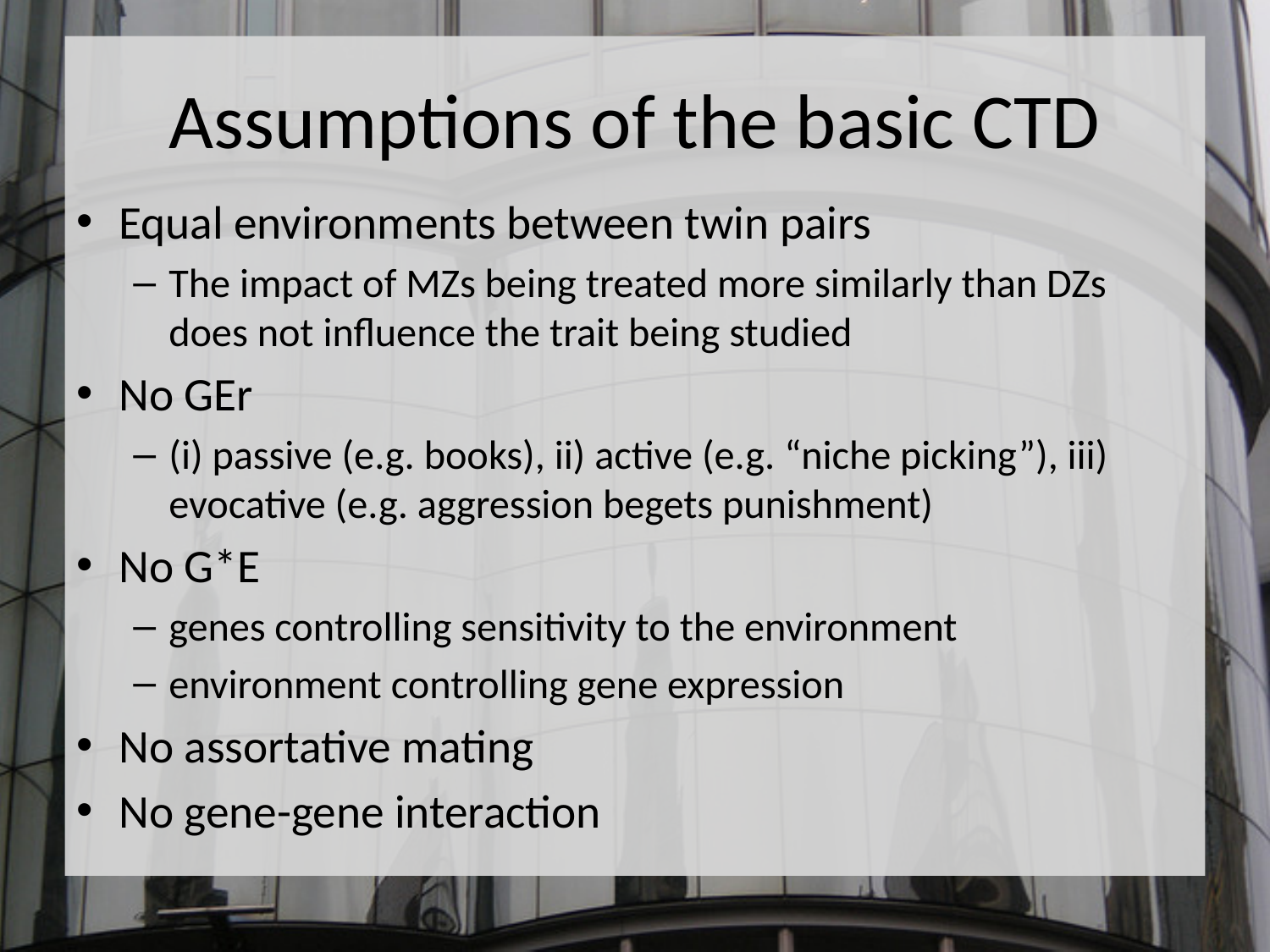

# Assumptions of the basic CTD
Equal environments between twin pairs
The impact of MZs being treated more similarly than DZs does not influence the trait being studied
No GEr
(i) passive (e.g. books), ii) active (e.g. “niche picking”), iii) evocative (e.g. aggression begets punishment)
No G*E
genes controlling sensitivity to the environment
environment controlling gene expression
No assortative mating
No gene-gene interaction